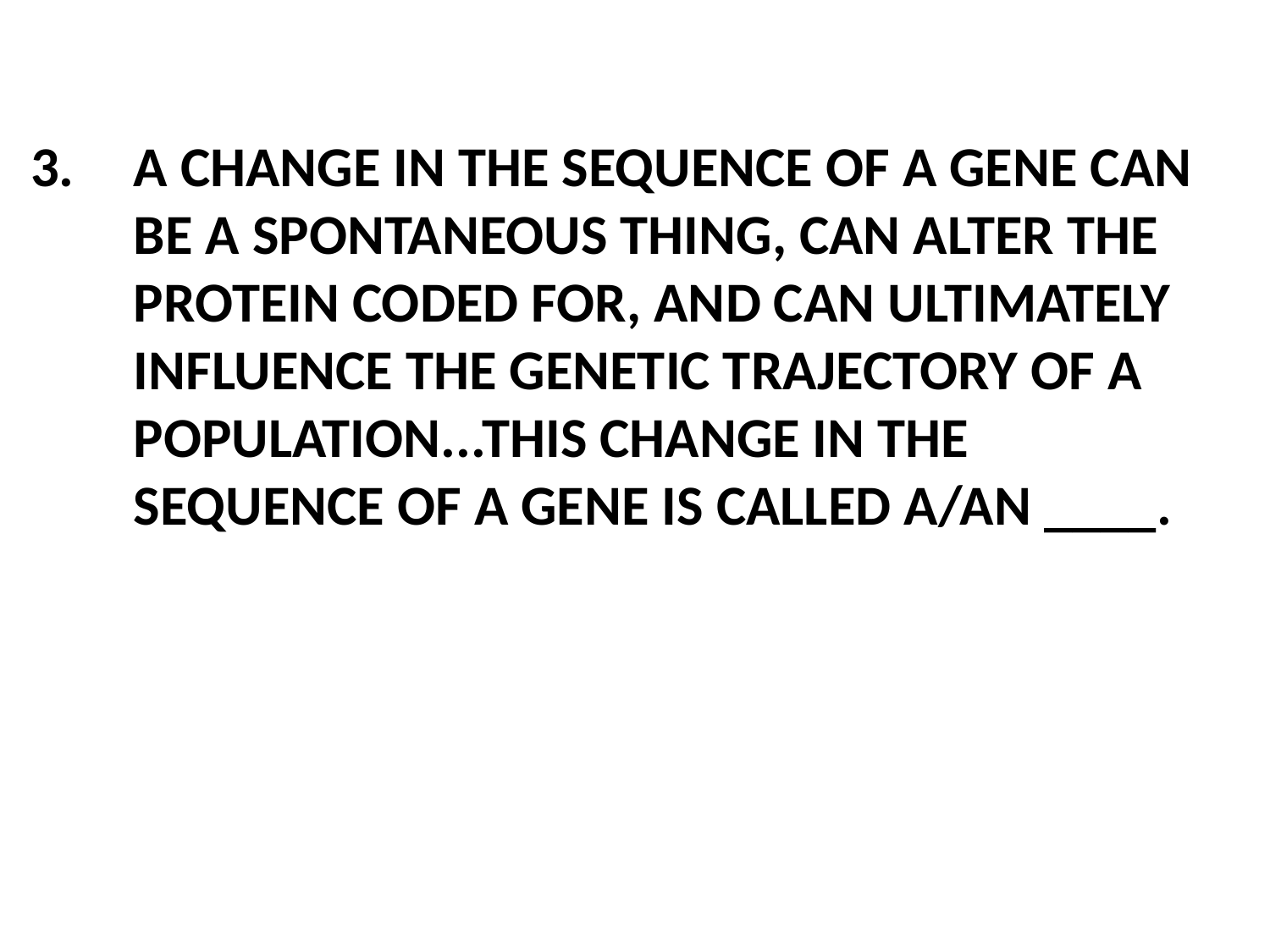

A CHANGE IN THE SEQUENCE OF A GENE CAN BE A SPONTANEOUS THING, CAN ALTER THE PROTEIN CODED FOR, AND CAN ULTIMATELY INFLUENCE THE GENETIC TRAJECTORY OF A POPULATION...THIS CHANGE IN THE SEQUENCE OF A GENE IS CALLED A/AN ____.